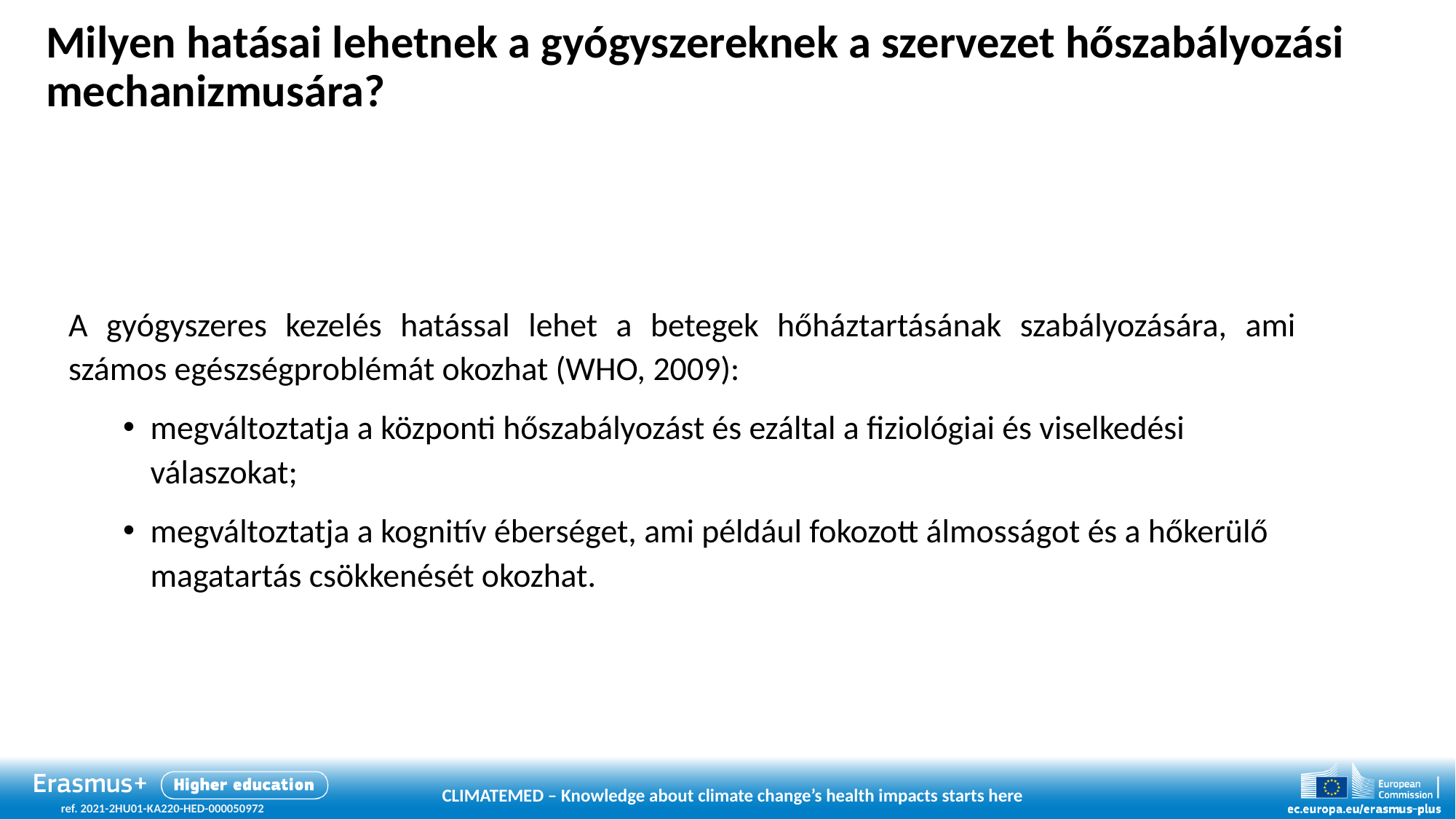

# Milyen hatásai lehetnek a gyógyszereknek a szervezet hőszabályozási mechanizmusára?
A gyógyszeres kezelés hatással lehet a betegek hőháztartásának szabályozására, ami számos egészségproblémát okozhat (WHO, 2009):
megváltoztatja a központi hőszabályozást és ezáltal a fiziológiai és viselkedési válaszokat;
megváltoztatja a kognitív éberséget, ami például fokozott álmosságot és a hőkerülő magatartás csökkenését okozhat.